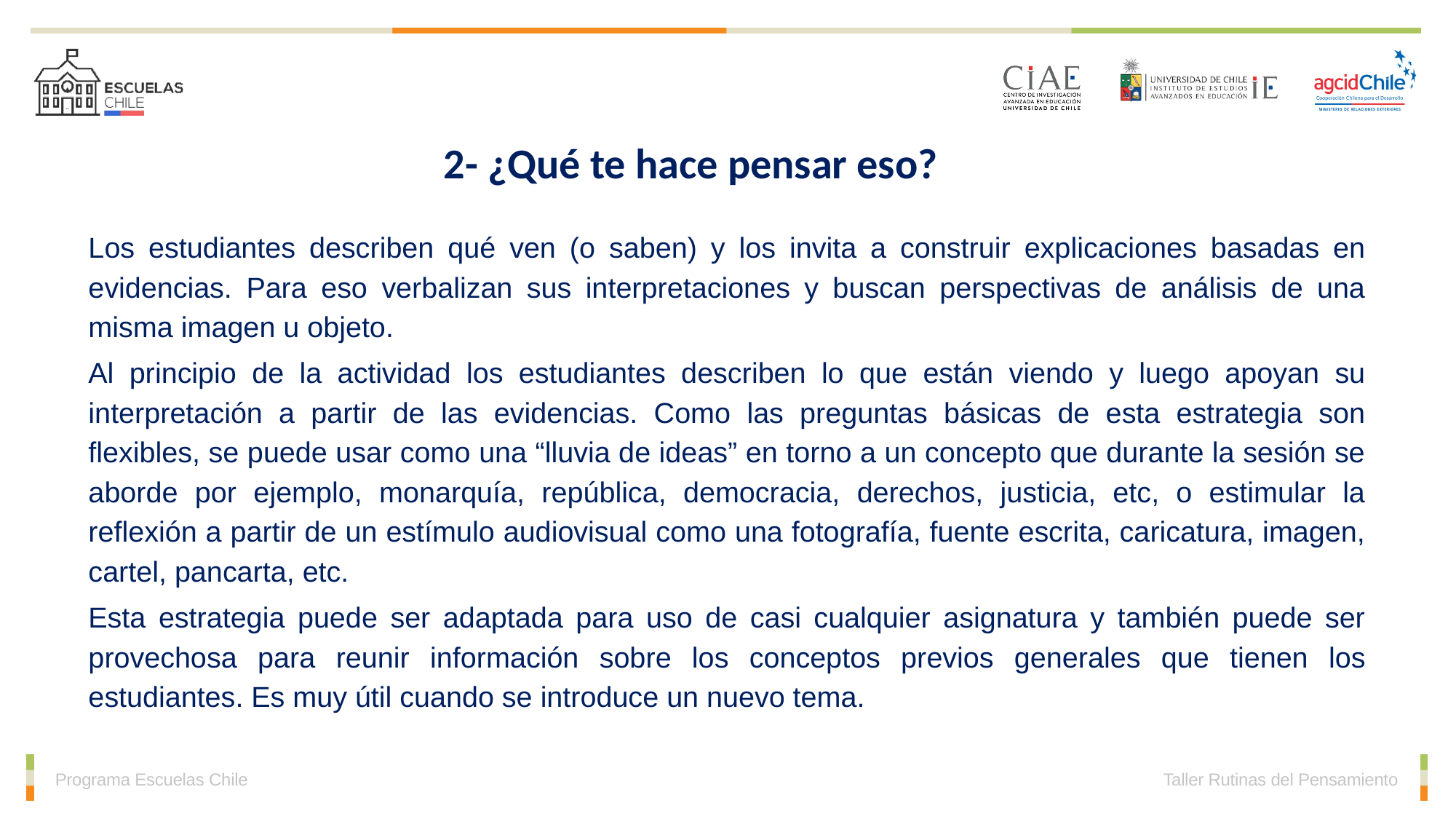

2- ¿Qué te hace pensar eso?
Los estudiantes describen qué ven (o saben) y los invita a construir explicaciones basadas en evidencias. Para eso verbalizan sus interpretaciones y buscan perspectivas de análisis de una misma imagen u objeto.
Al principio de la actividad los estudiantes describen lo que están viendo y luego apoyan su interpretación a partir de las evidencias. Como las preguntas básicas de esta estrategia son flexibles, se puede usar como una “lluvia de ideas” en torno a un concepto que durante la sesión se aborde por ejemplo, monarquía, república, democracia, derechos, justicia, etc, o estimular la reflexión a partir de un estímulo audiovisual como una fotografía, fuente escrita, caricatura, imagen, cartel, pancarta, etc.
Esta estrategia puede ser adaptada para uso de casi cualquier asignatura y también puede ser provechosa para reunir información sobre los conceptos previos generales que tienen los estudiantes. Es muy útil cuando se introduce un nuevo tema.